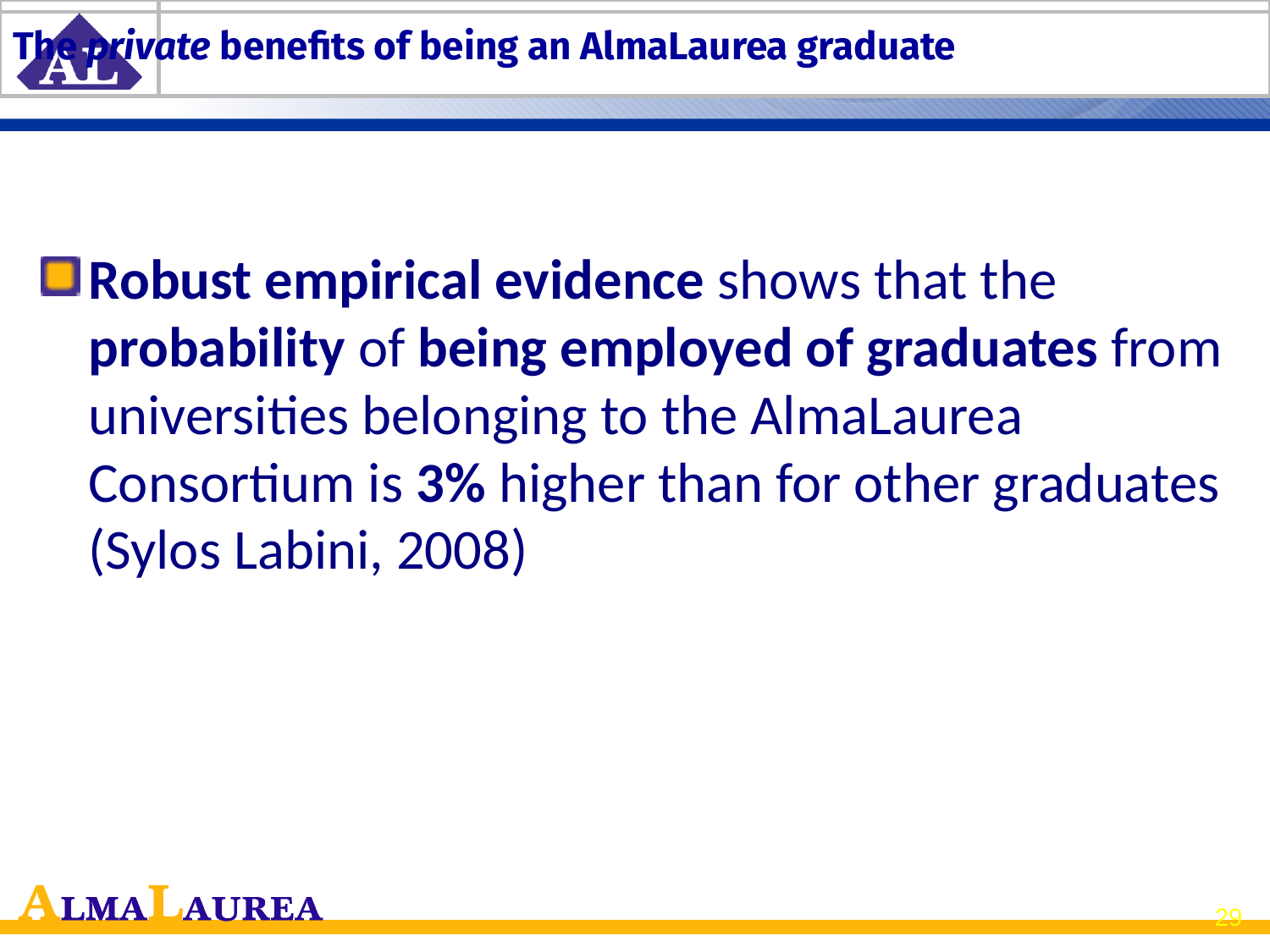

# The private benefits of being an AlmaLaurea graduate
Robust empirical evidence shows that the probability of being employed of graduates from universities belonging to the AlmaLaurea Consortium is 3% higher than for other graduates (Sylos Labini, 2008)

29